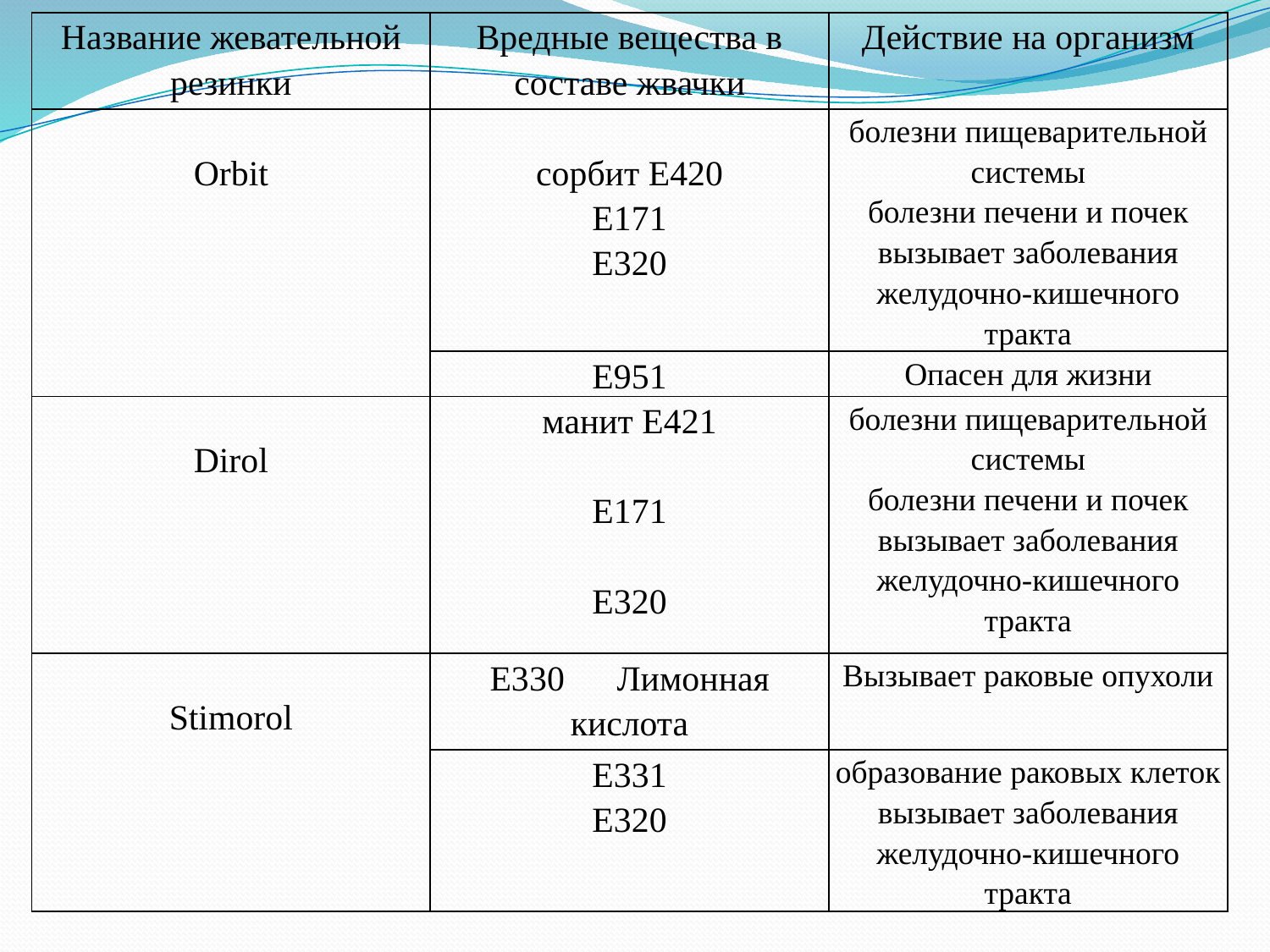

| Название жевательной резинки | Вредные вещества в составе жвачки | Действие на организм |
| --- | --- | --- |
| Orbit | сорбит Е420 Е171 Е320 | болезни пищеварительной системы болезни печени и почек вызывает заболевания желудочно-кишечного тракта |
|  | Е951 | Опасен для жизни |
| Dirol | манит Е421 Е171 Е320 | болезни пищеварительной системы болезни печени и почек вызывает заболевания желудочно-кишечного тракта |
| Stimorol | E330 Лимонная кислота | Вызывает раковые опухоли |
|  | Е331 Е320 | образование раковых клеток вызывает заболевания желудочно-кишечного тракта |